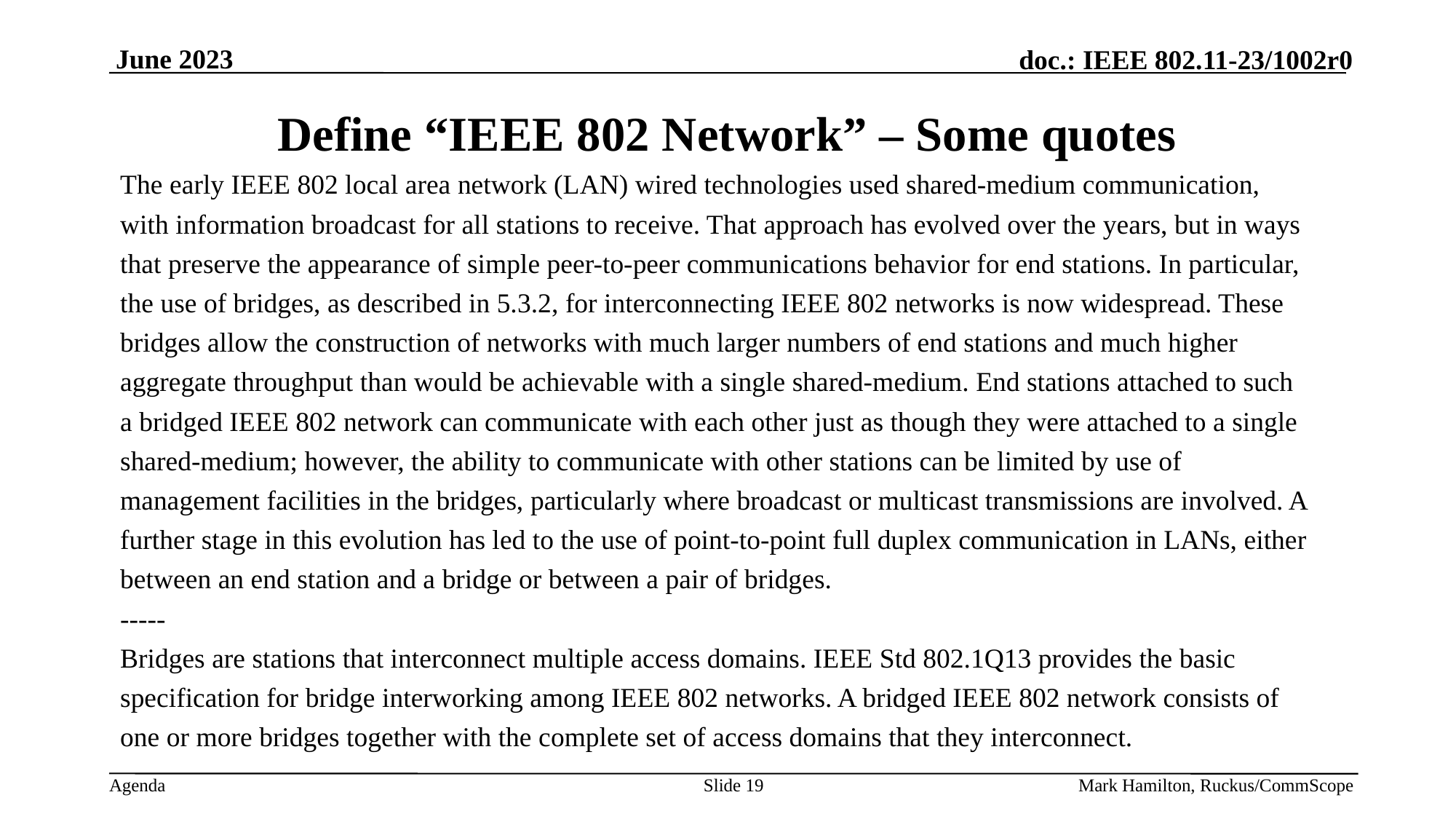

# Define “IEEE 802 Network” – Some quotes
The early IEEE 802 local area network (LAN) wired technologies used shared-medium communication,
with information broadcast for all stations to receive. That approach has evolved over the years, but in ways
that preserve the appearance of simple peer-to-peer communications behavior for end stations. In particular,
the use of bridges, as described in 5.3.2, for interconnecting IEEE 802 networks is now widespread. These
bridges allow the construction of networks with much larger numbers of end stations and much higher
aggregate throughput than would be achievable with a single shared-medium. End stations attached to such
a bridged IEEE 802 network can communicate with each other just as though they were attached to a single
shared-medium; however, the ability to communicate with other stations can be limited by use of
management facilities in the bridges, particularly where broadcast or multicast transmissions are involved. A
further stage in this evolution has led to the use of point-to-point full duplex communication in LANs, either
between an end station and a bridge or between a pair of bridges.
-----
Bridges are stations that interconnect multiple access domains. IEEE Std 802.1Q13 provides the basic
specification for bridge interworking among IEEE 802 networks. A bridged IEEE 802 network consists of
one or more bridges together with the complete set of access domains that they interconnect.
Slide 19